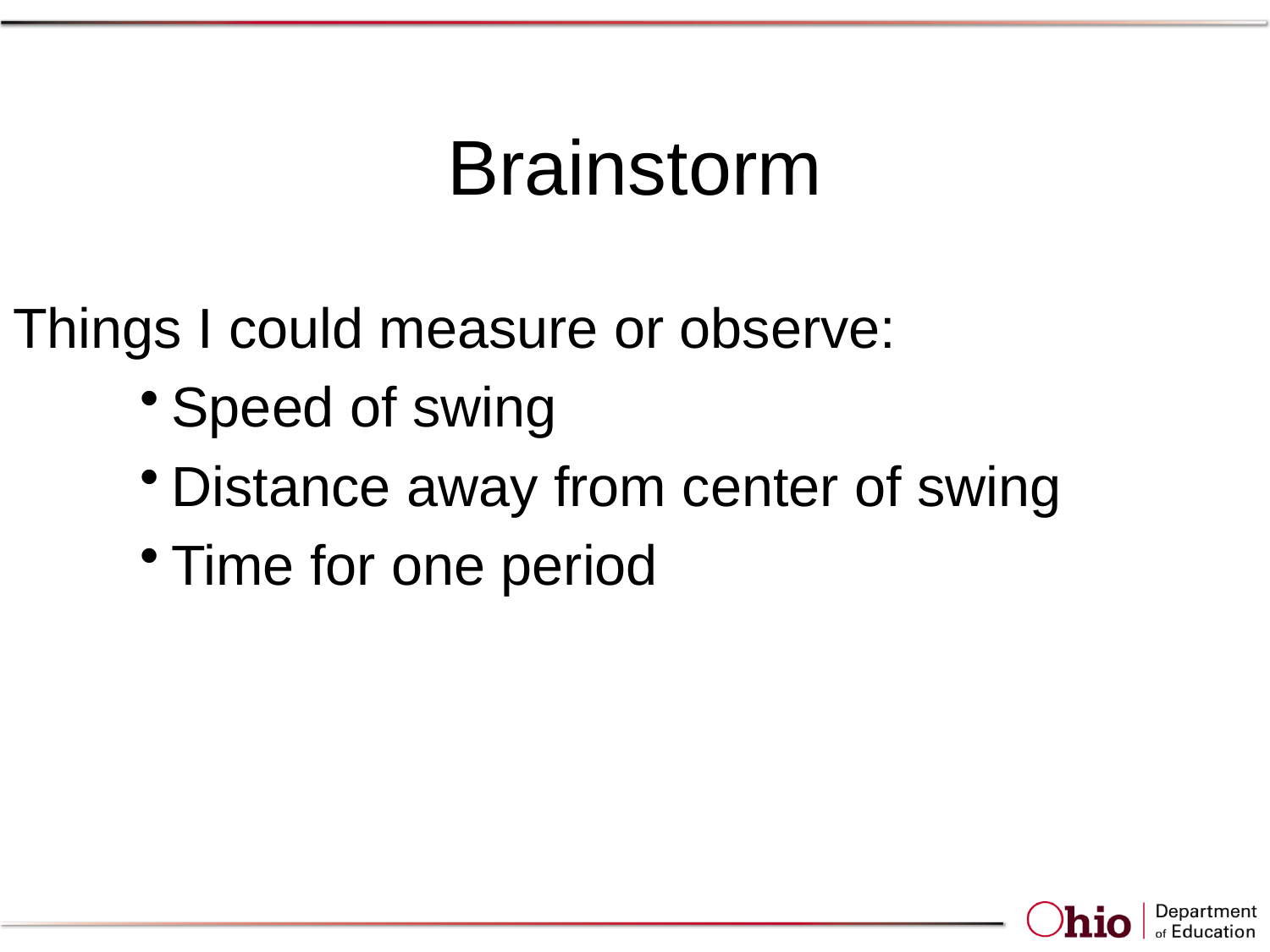

# Brainstorm
Things I could measure or observe:
Speed of swing
Distance away from center of swing
Time for one period